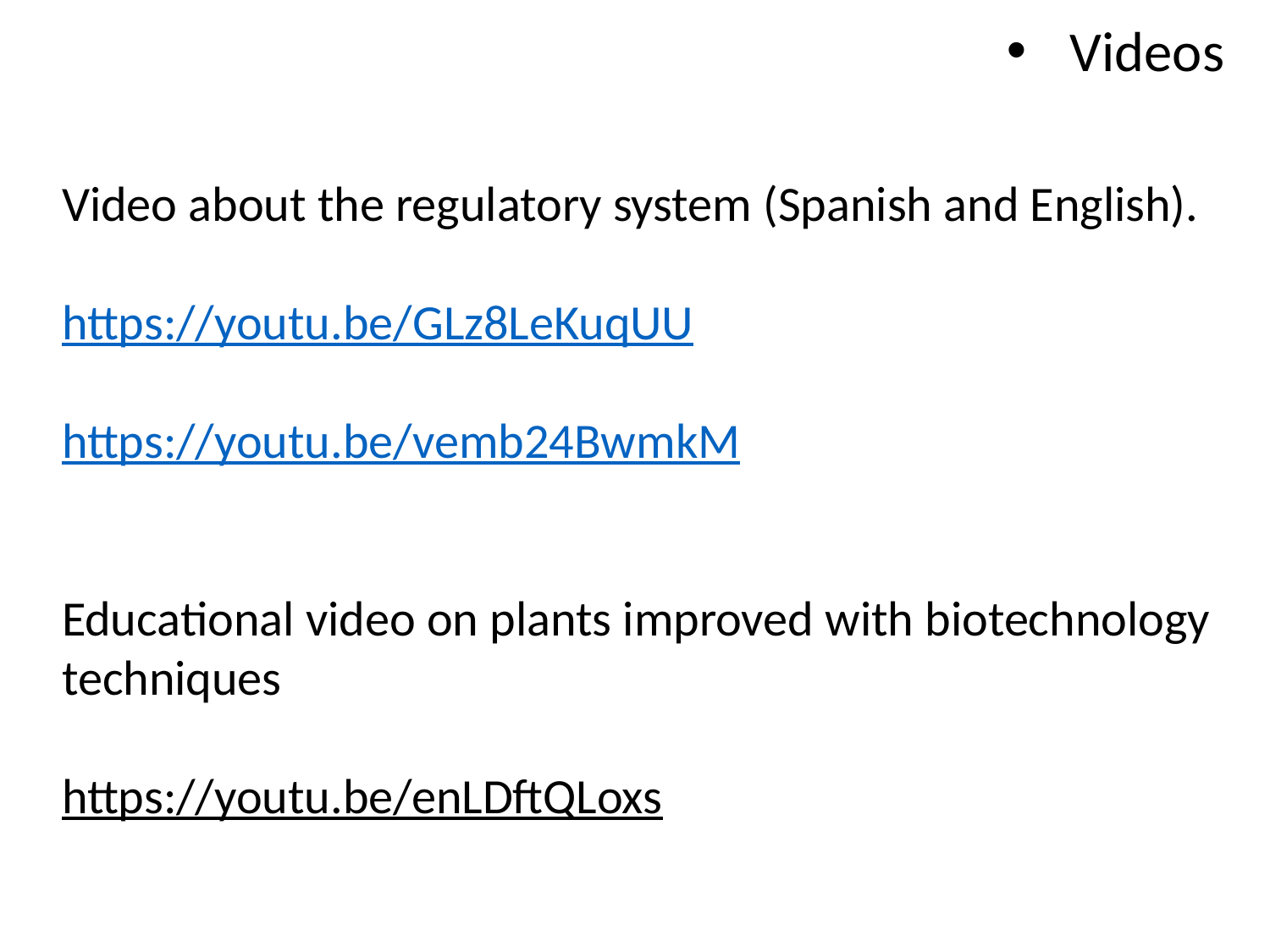

Videos
Video about the regulatory system (Spanish and English).
https://youtu.be/GLz8LeKuqUU

https://youtu.be/vemb24BwmkM

Educational video on plants improved with biotechnology techniques

https://youtu.be/enLDftQLoxs